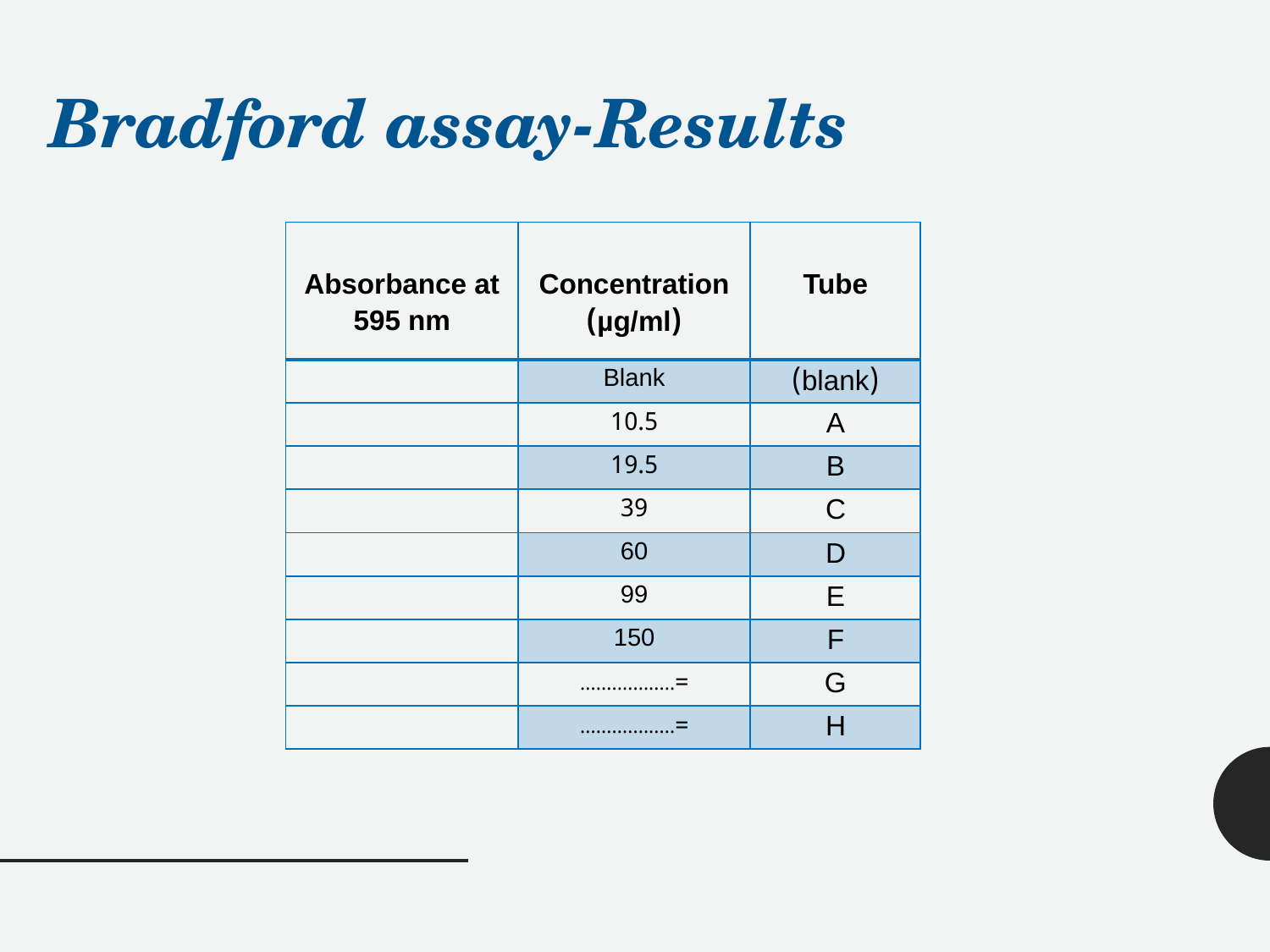

Bradford assay-Results
| Absorbance at 595 nm | Concentration (µg/ml) | Tube |
| --- | --- | --- |
|  | Blank | (blank) |
|  | 10.5 | A |
|  | 19.5 | B |
|  | 39 | C |
|  | 60 | D |
|  | 99 | E |
|  | 150 | F |
|  | =.................. | G |
|  | =.................. | H |